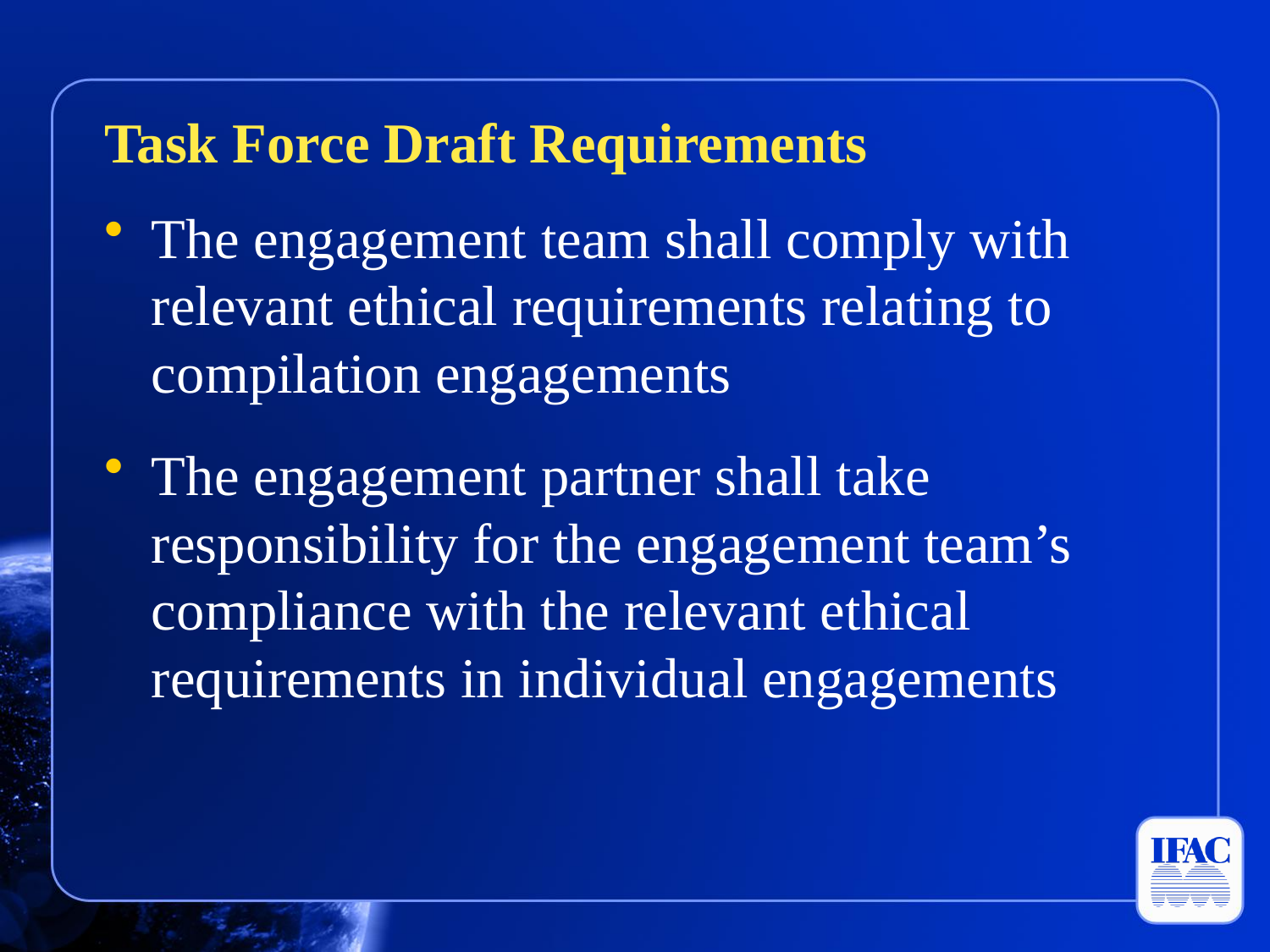

Task Force Draft Requirements
The engagement team shall comply with relevant ethical requirements relating to compilation engagements
The engagement partner shall take responsibility for the engagement team’s compliance with the relevant ethical requirements in individual engagements